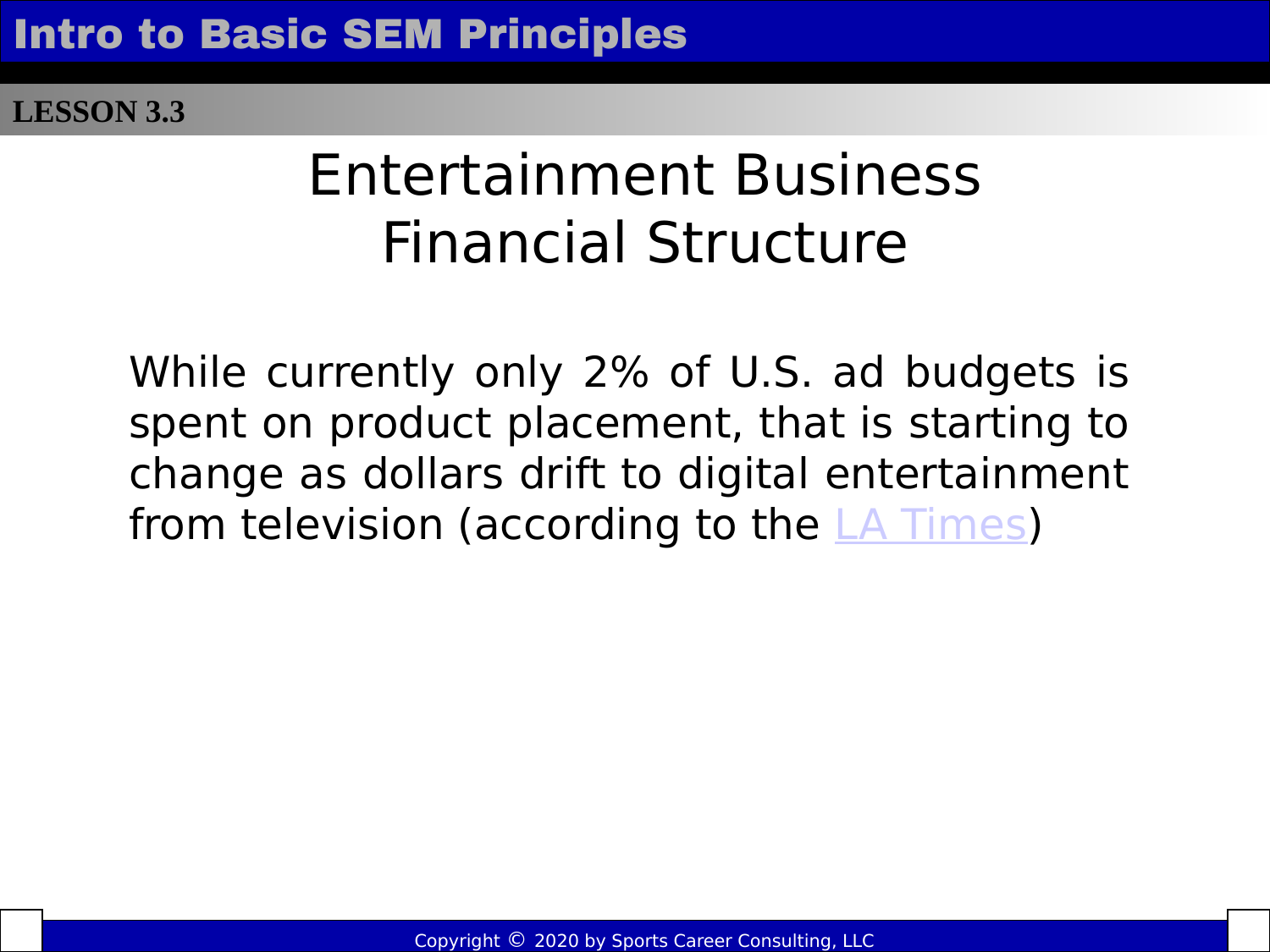

Intro to Basic SEM Principles
LESSON 3.3
Entertainment Business Financial Structure
While currently only 2% of U.S. ad budgets is spent on product placement, that is starting to change as dollars drift to digital entertainment from television (according to the LA Times)
Copyright © 2020 by Sports Career Consulting, LLC